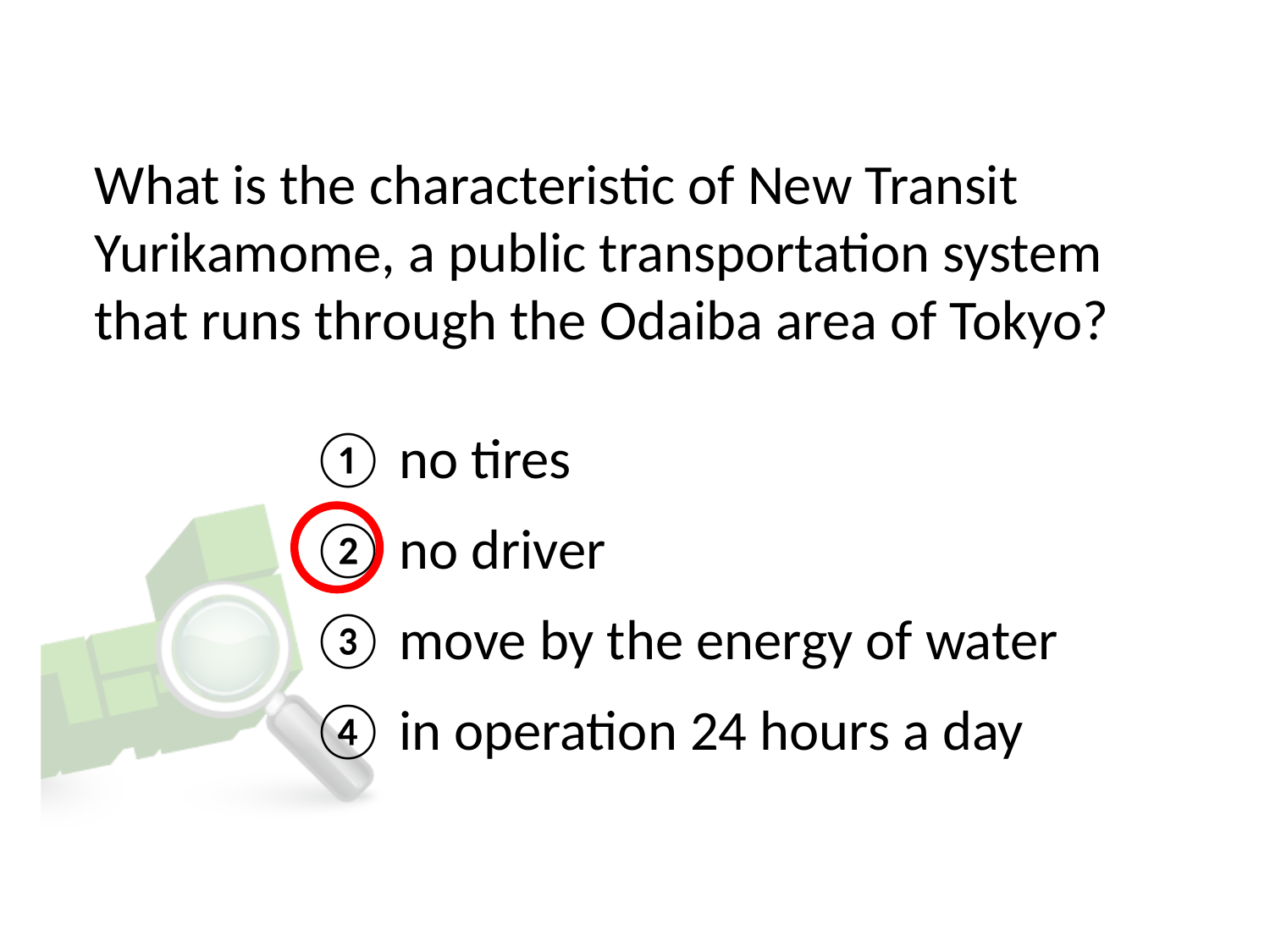

# What is the characteristic of New Transit Yurikamome, a public transportation system that runs through the Odaiba area of Tokyo?
① no tires
② no driver
③ move by the energy of water
④ in operation 24 hours a day